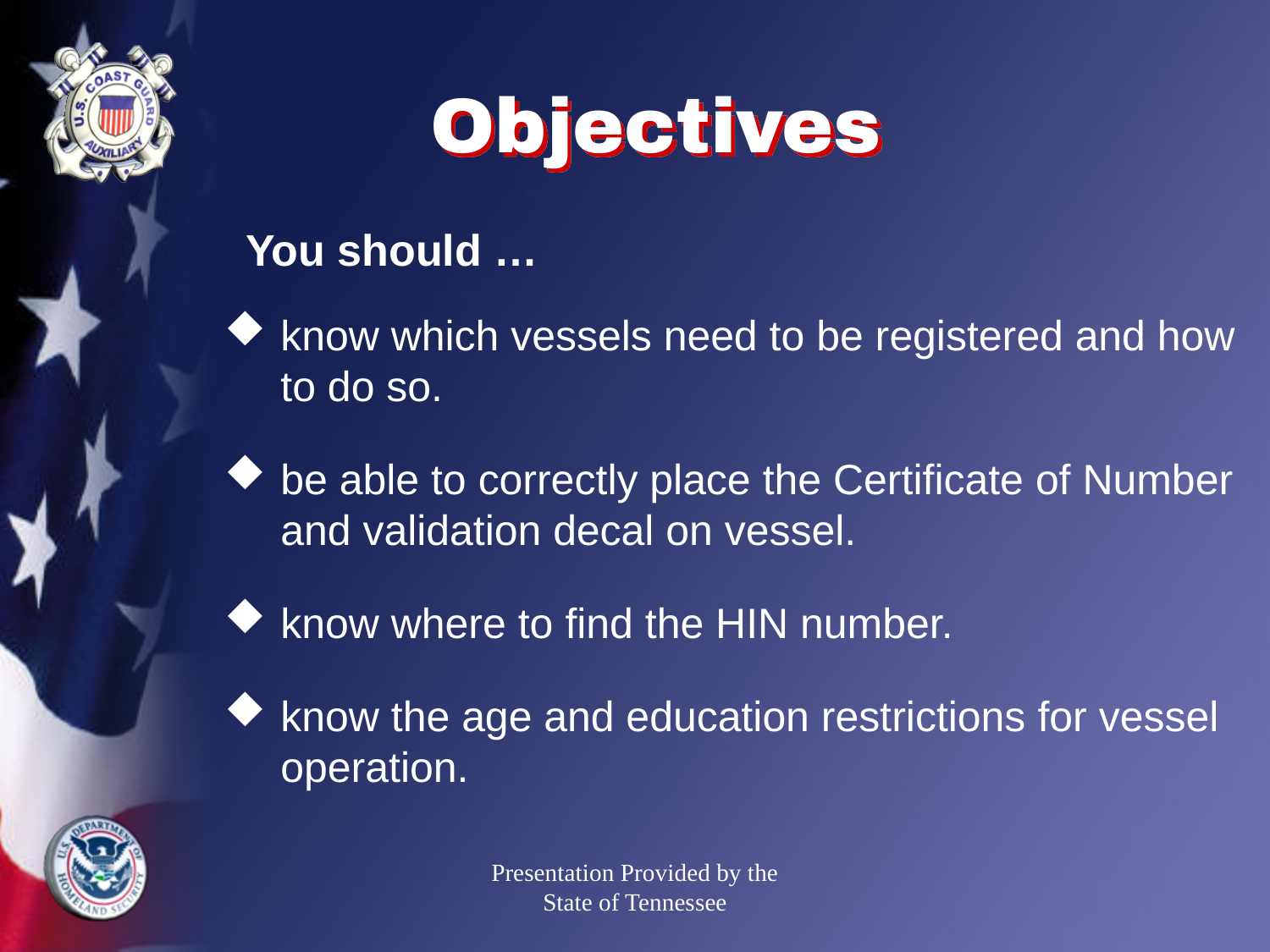

# Objectives
You should …
know which vessels need to be registered and how to do so.
be able to correctly place the Certificate of Number and validation decal on vessel.
know where to find the HIN number.
know the age and education restrictions for vessel operation.
Presentation Provided by the State of Tennessee